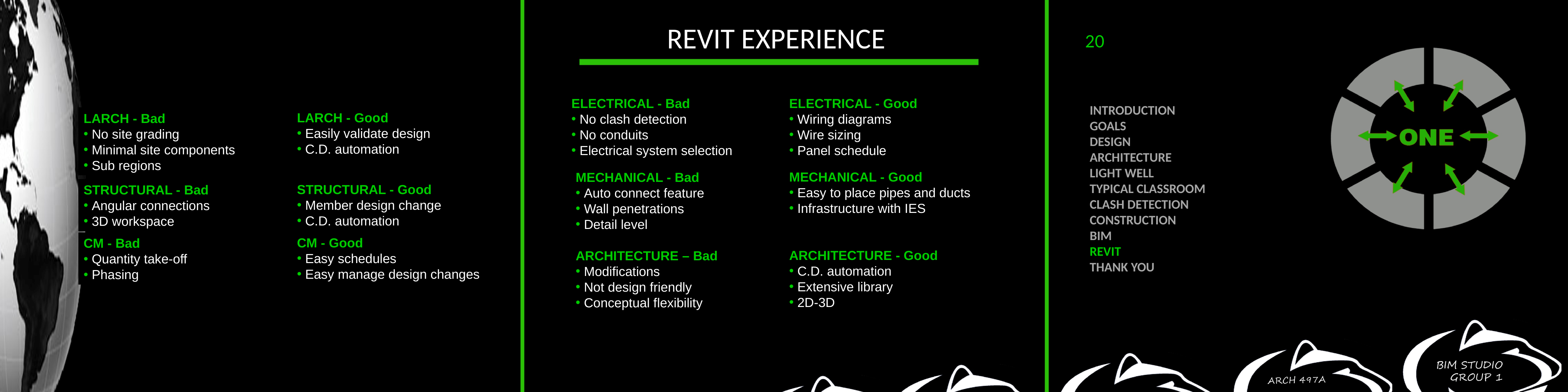

# REVIT EXPERIENCE
20
ELECTRICAL - Bad
 No clash detection
 No conduits
 Electrical system selection
ELECTRICAL - Good
 Wiring diagrams
 Wire sizing
 Panel schedule
INTRODUCTION
GOALS
DESIGN
ARCHITECTURE
LIGHT WELL
TYPICAL CLASSROOM
CLASH DETECTION
CONSTRUCTION
BIM
REVIT
THANK YOU
LARCH - Good
 Easily validate design
 C.D. automation
LARCH - Bad
 No site grading
 Minimal site components
 Sub regions
MECHANICAL - Good
 Easy to place pipes and ducts
 Infrastructure with IES
MECHANICAL - Bad
 Auto connect feature
 Wall penetrations
 Detail level
STRUCTURAL - Good
 Member design change
 C.D. automation
STRUCTURAL - Bad
 Angular connections
 3D workspace
CM - Good
 Easy schedules
 Easy manage design changes

CM - Bad
 Quantity take-off
 Phasing
ARCHITECTURE - Good
 C.D. automation
 Extensive library
 2D-3D

ARCHITECTURE – Bad
 Modifications
 Not design friendly
 Conceptual flexibility